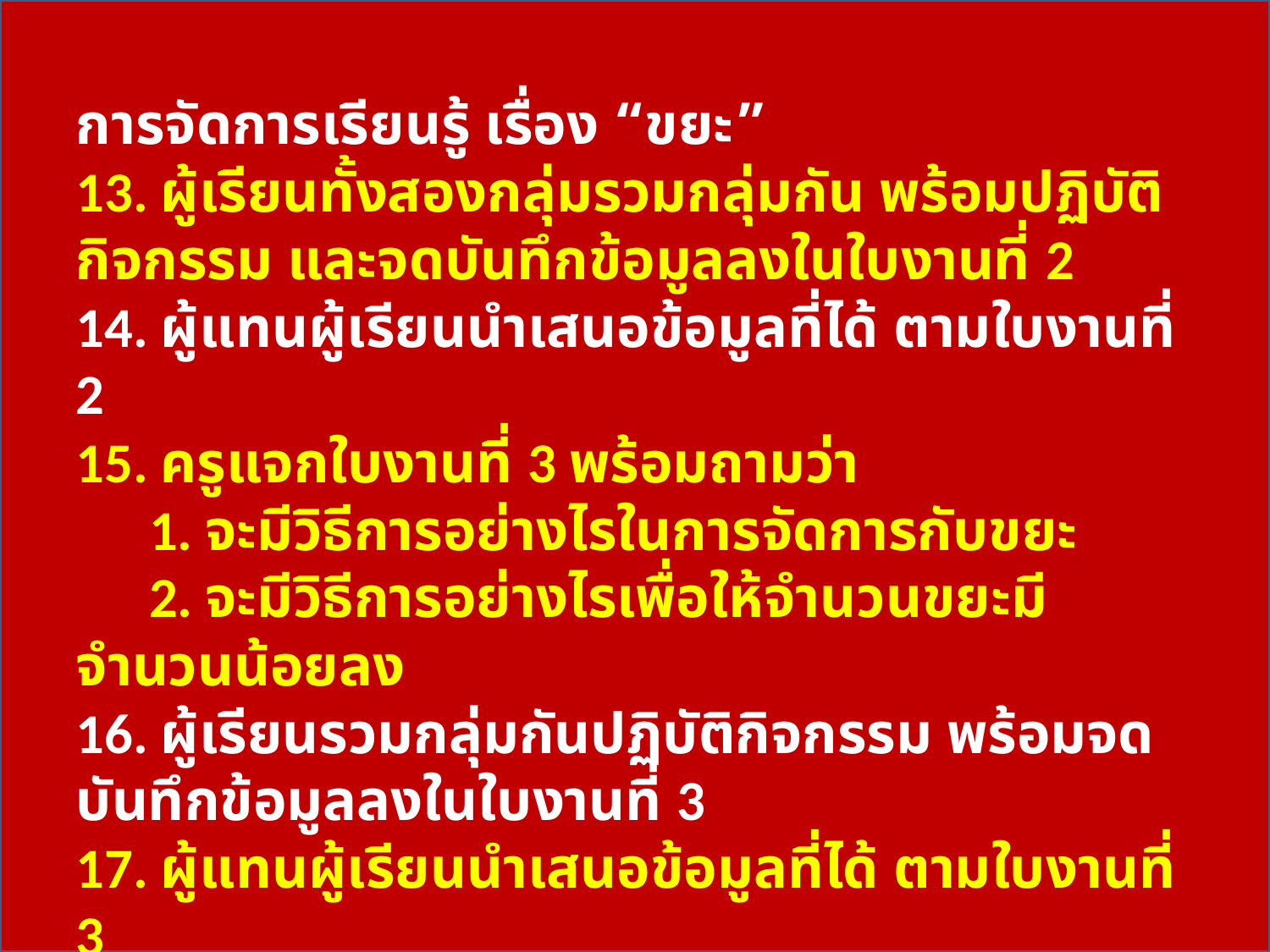

การจัดการเรียนรู้ เรื่อง “ขยะ”
13. ผู้เรียนทั้งสองกลุ่มรวมกลุ่มกัน พร้อมปฏิบัติกิจกรรม และจดบันทึกข้อมูลลงในใบงานที่ 2
14. ผู้แทนผู้เรียนนำเสนอข้อมูลที่ได้ ตามใบงานที่ 2
15. ครูแจกใบงานที่ 3 พร้อมถามว่า
     1. จะมีวิธีการอย่างไรในการจัดการกับขยะ
     2. จะมีวิธีการอย่างไรเพื่อให้จำนวนขยะมีจำนวนน้อยลง
16. ผู้เรียนรวมกลุ่มกันปฏิบัติกิจกรรม พร้อมจดบันทึกข้อมูลลงในใบงานที่ 3
17. ผู้แทนผู้เรียนนำเสนอข้อมูลที่ได้ ตามใบงานที่ 3
18. ครูมอบหมายให้ผู้เรียนรวมกลุ่มกันจัดทำโครงงาน ตามข้อเสนอที่กำหนดไว้ในใบงานที่ 3